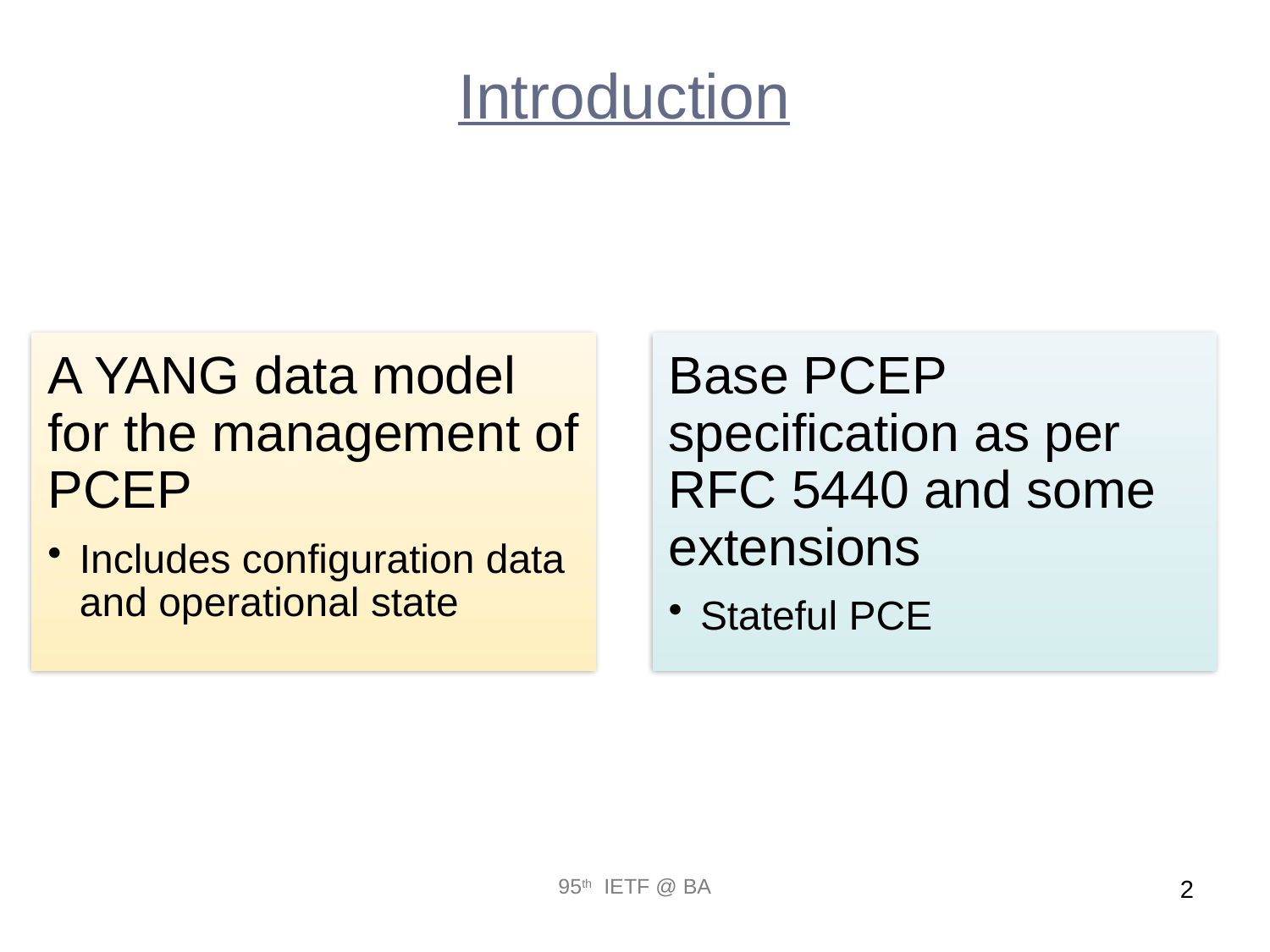

# Introduction
A YANG data model for the management of PCEP
Includes configuration data and operational state
Base PCEP specification as per RFC 5440 and some extensions
Stateful PCE
95th  IETF @ BA
2